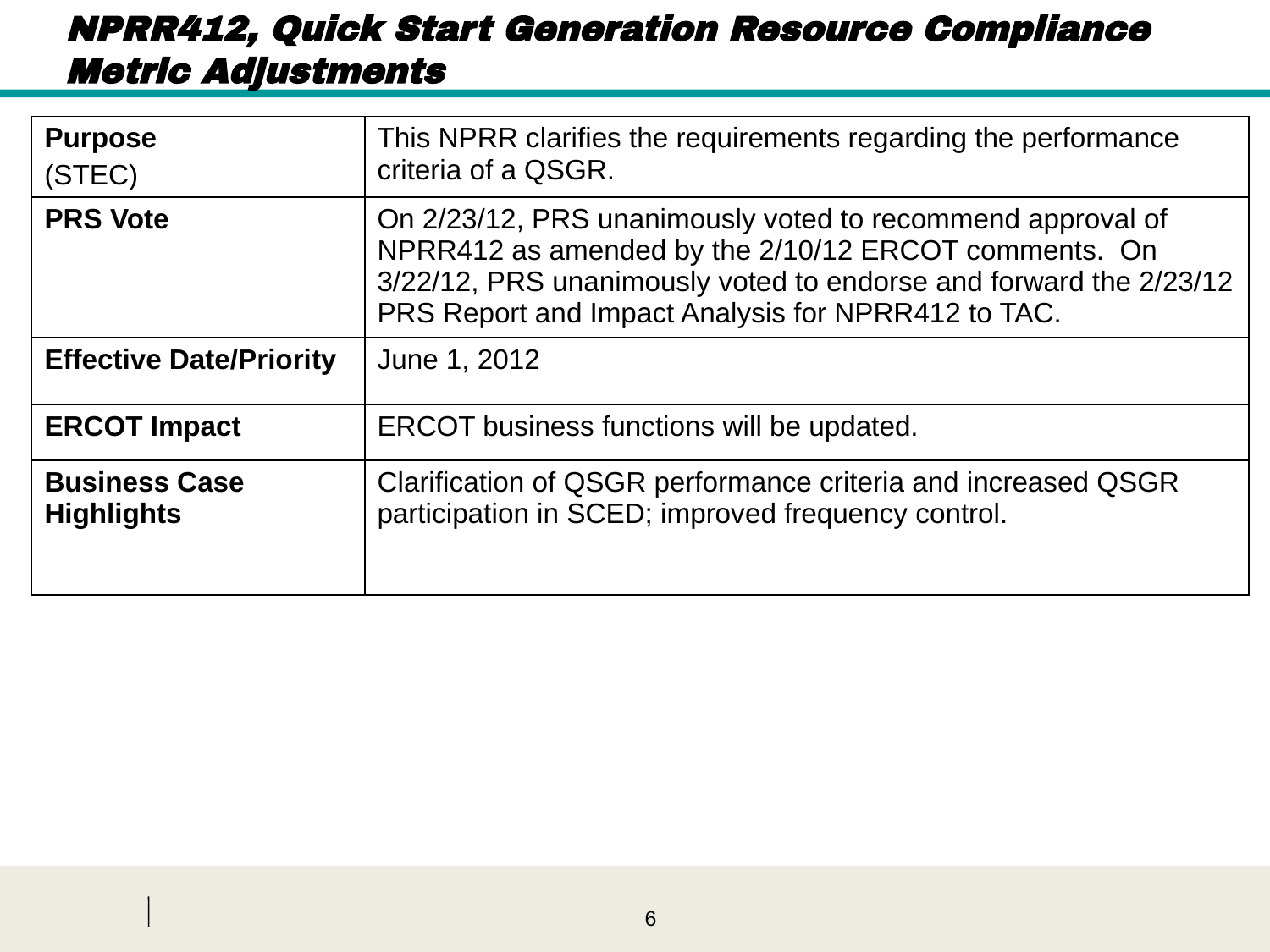

NPRR412, Quick Start Generation Resource Compliance Metric Adjustments
| Purpose (STEC) | This NPRR clarifies the requirements regarding the performance criteria of a QSGR. |
| --- | --- |
| PRS Vote | On 2/23/12, PRS unanimously voted to recommend approval of NPRR412 as amended by the 2/10/12 ERCOT comments. On 3/22/12, PRS unanimously voted to endorse and forward the 2/23/12 PRS Report and Impact Analysis for NPRR412 to TAC. |
| Effective Date/Priority | June 1, 2012 |
| ERCOT Impact | ERCOT business functions will be updated. |
| Business Case Highlights | Clarification of QSGR performance criteria and increased QSGR participation in SCED; improved frequency control. |